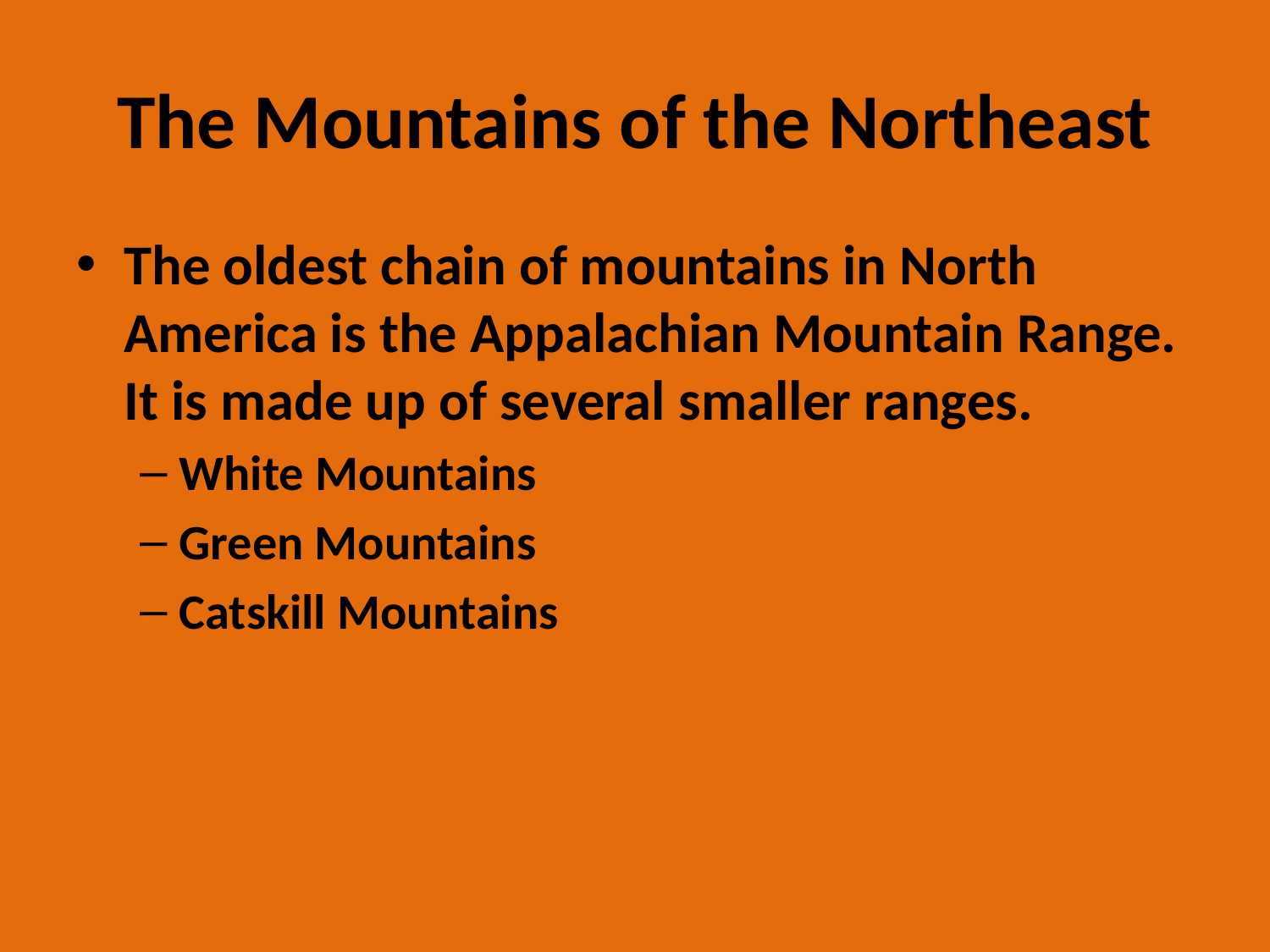

# The Mountains of the Northeast
The oldest chain of mountains in North America is the Appalachian Mountain Range.  It is made up of several smaller ranges.
White Mountains
Green Mountains
Catskill Mountains